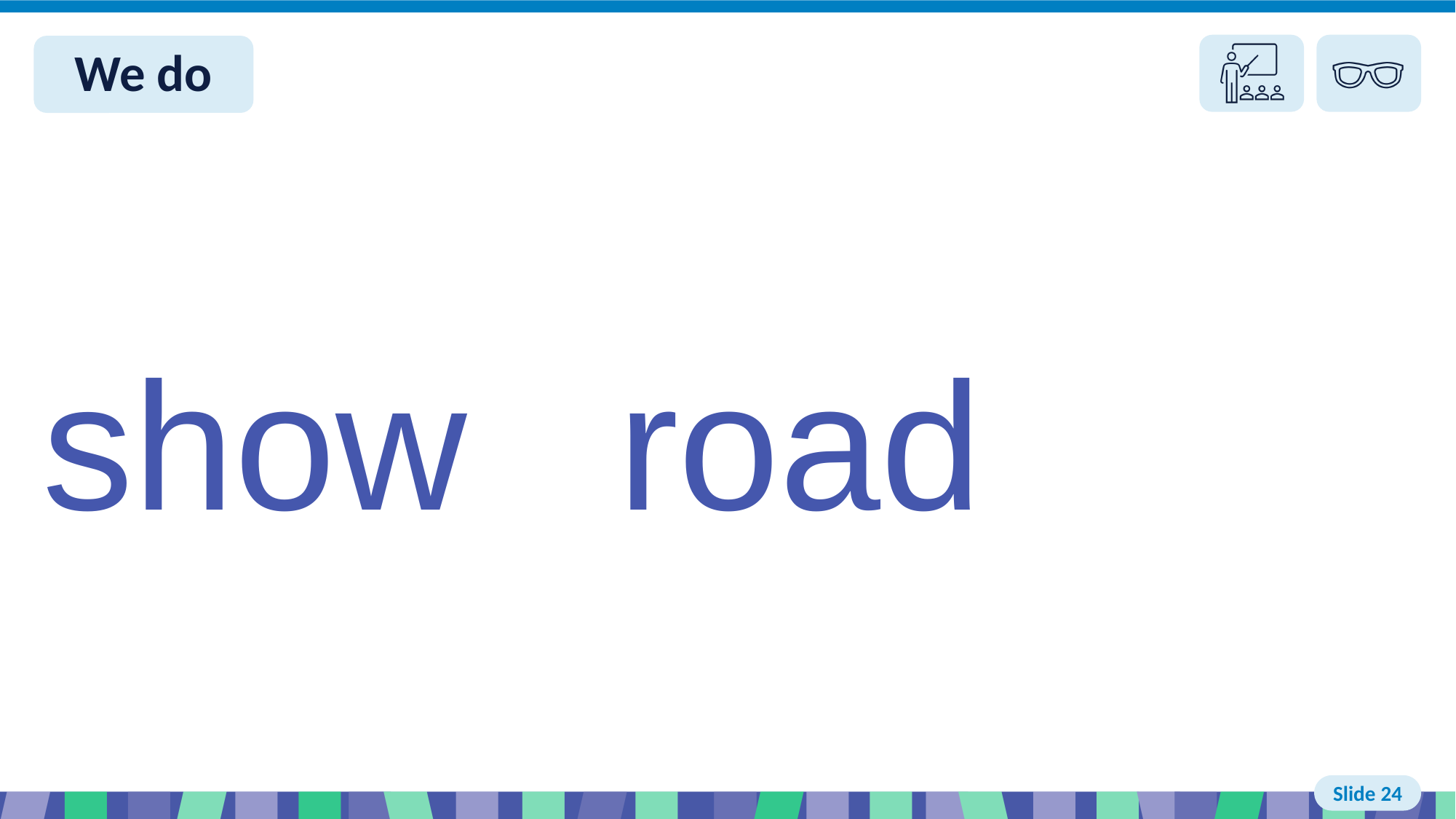

# Slide 24 We do
show   road